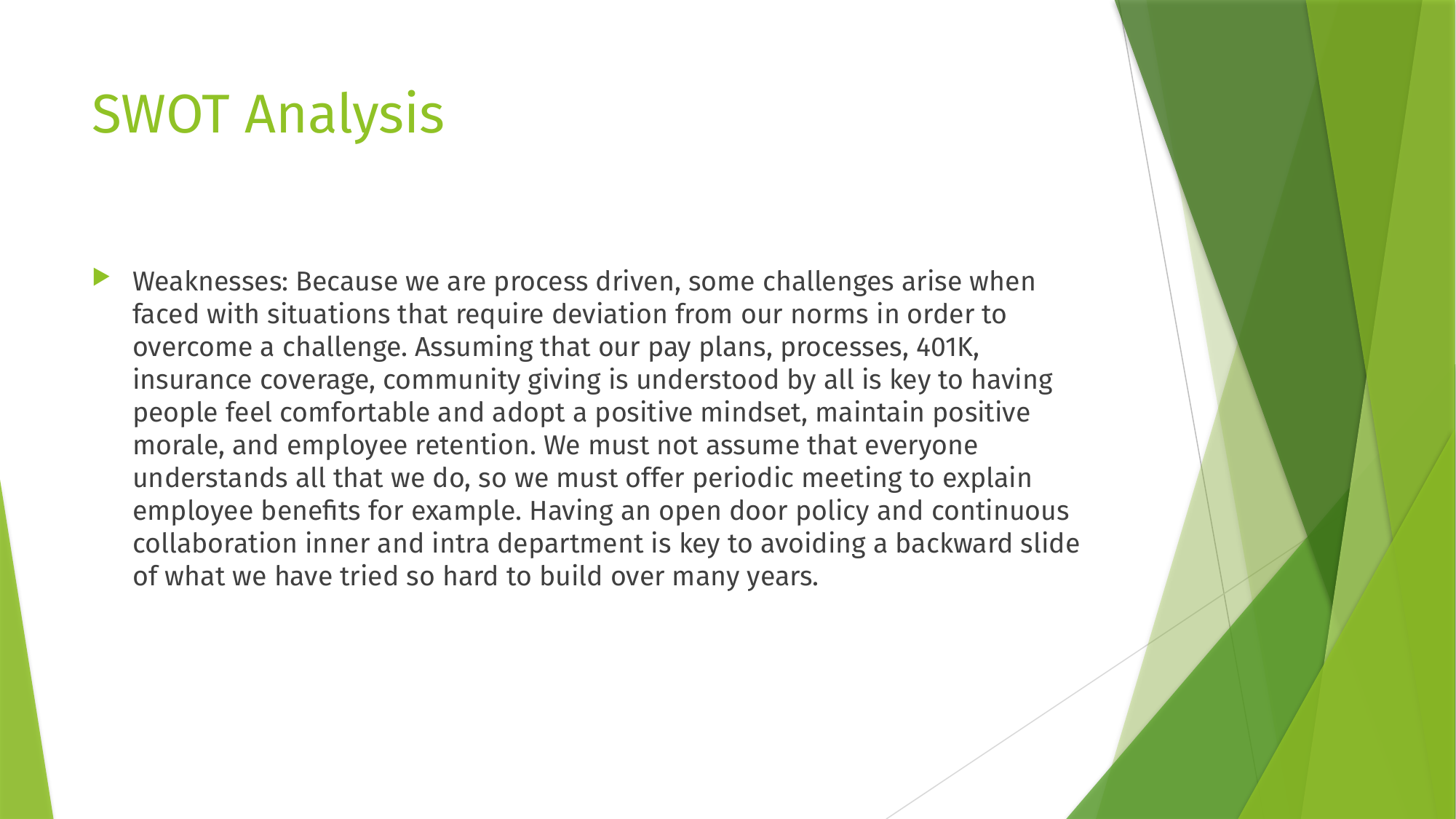

# SWOT Analysis
Weaknesses: Because we are process driven, some challenges arise when faced with situations that require deviation from our norms in order to overcome a challenge. Assuming that our pay plans, processes, 401K, insurance coverage, community giving is understood by all is key to having people feel comfortable and adopt a positive mindset, maintain positive morale, and employee retention. We must not assume that everyone understands all that we do, so we must offer periodic meeting to explain employee benefits for example. Having an open door policy and continuous collaboration inner and intra department is key to avoiding a backward slide of what we have tried so hard to build over many years.